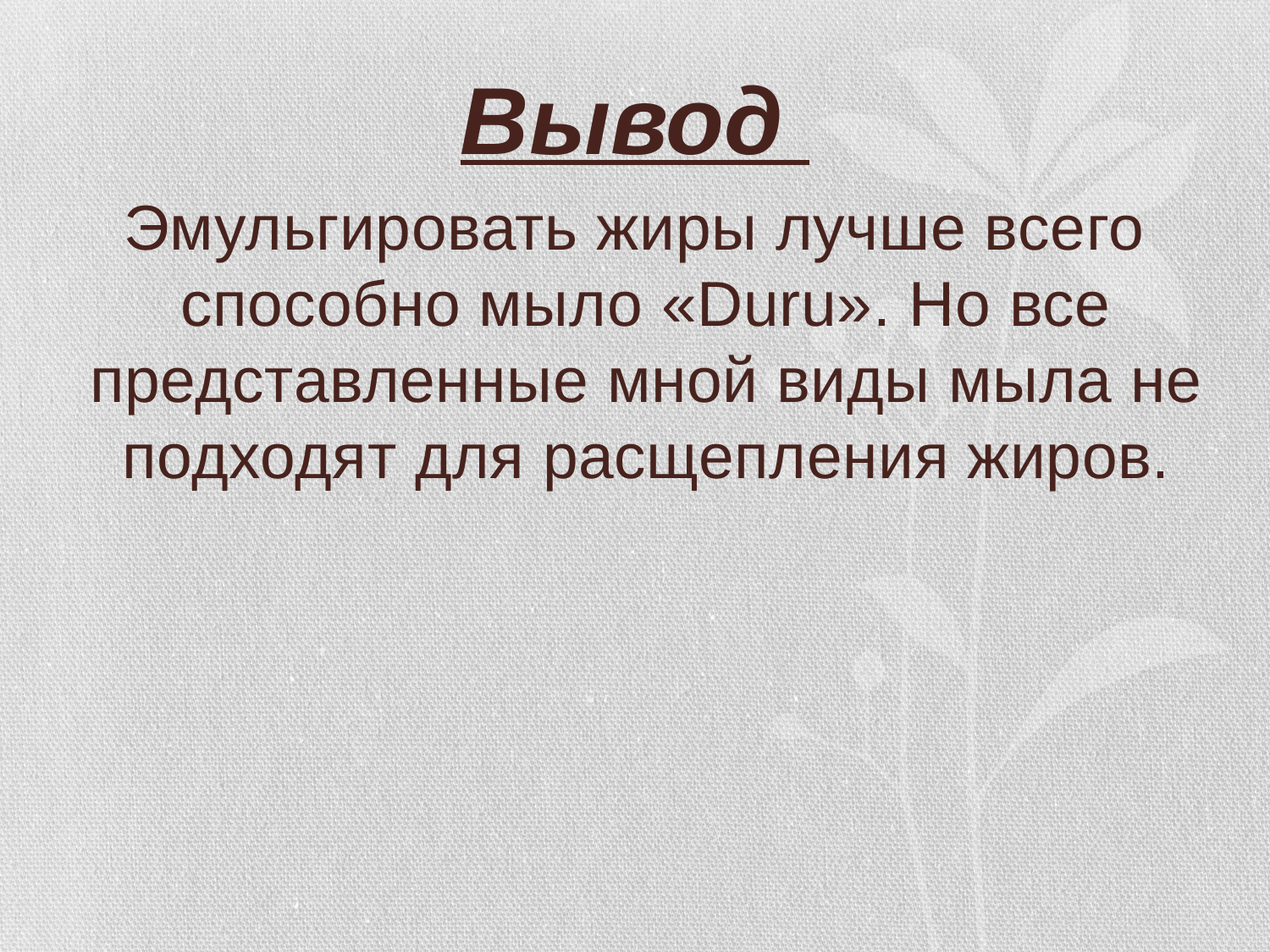

# Вывод
Эмульгировать жиры лучше всего способно мыло «Duru». Но все представленные мной виды мыла не подходят для расщепления жиров.